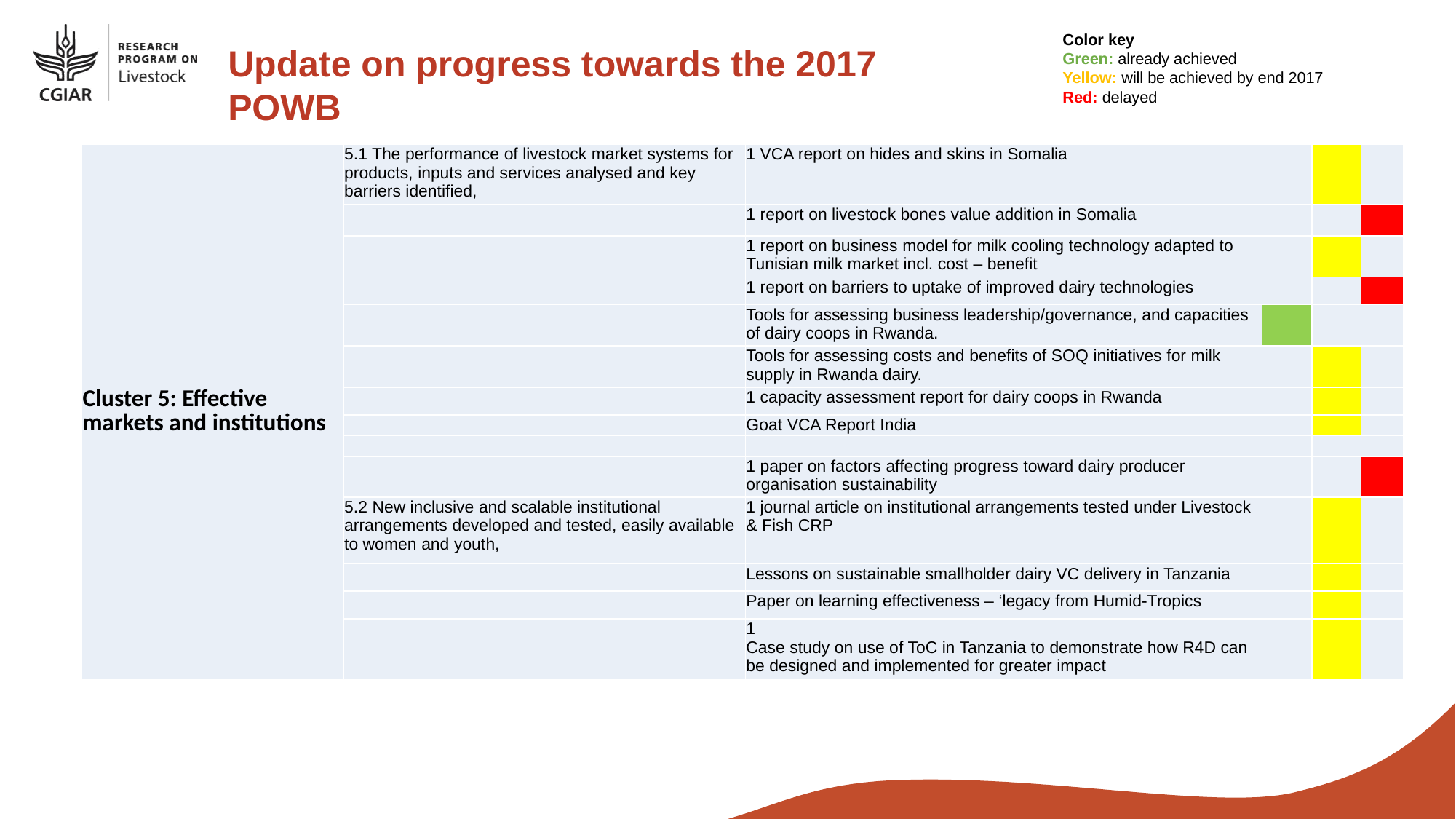

Color key
Green: already achieved
Yellow: will be achieved by end 2017
Red: delayed
Update on progress towards the 2017 POWB
| Cluster 5: Effective markets and institutions | 5.1 The performance of livestock market systems for products, inputs and services analysed and key barriers identified, | 1 VCA report on hides and skins in Somalia |  |  |  |
| --- | --- | --- | --- | --- | --- |
|  |  | 1 report on livestock bones value addition in Somalia |  |  |  |
|  |  | 1 report on business model for milk cooling technology adapted to Tunisian milk market incl. cost – benefit |  |  |  |
|  |  | 1 report on barriers to uptake of improved dairy technologies |  |  |  |
|  |  | Tools for assessing business leadership/governance, and capacities of dairy coops in Rwanda. |  |  |  |
|  |  | Tools for assessing costs and benefits of SOQ initiatives for milk supply in Rwanda dairy. |  |  |  |
|  |  | 1 capacity assessment report for dairy coops in Rwanda |  |  |  |
|  |  | Goat VCA Report India |  |  |  |
|  |  |  |  |  |  |
|  |  | 1 paper on factors affecting progress toward dairy producer organisation sustainability |  |  |  |
|  | 5.2 New inclusive and scalable institutional arrangements developed and tested, easily available to women and youth, | 1 journal article on institutional arrangements tested under Livestock & Fish CRP |  |  |  |
|  |  | Lessons on sustainable smallholder dairy VC delivery in Tanzania |  |  |  |
|  |  | Paper on learning effectiveness – ‘legacy from Humid-Tropics |  |  |  |
|  |  | 1 Case study on use of ToC in Tanzania to demonstrate how R4D can be designed and implemented for greater impact |  |  |  |